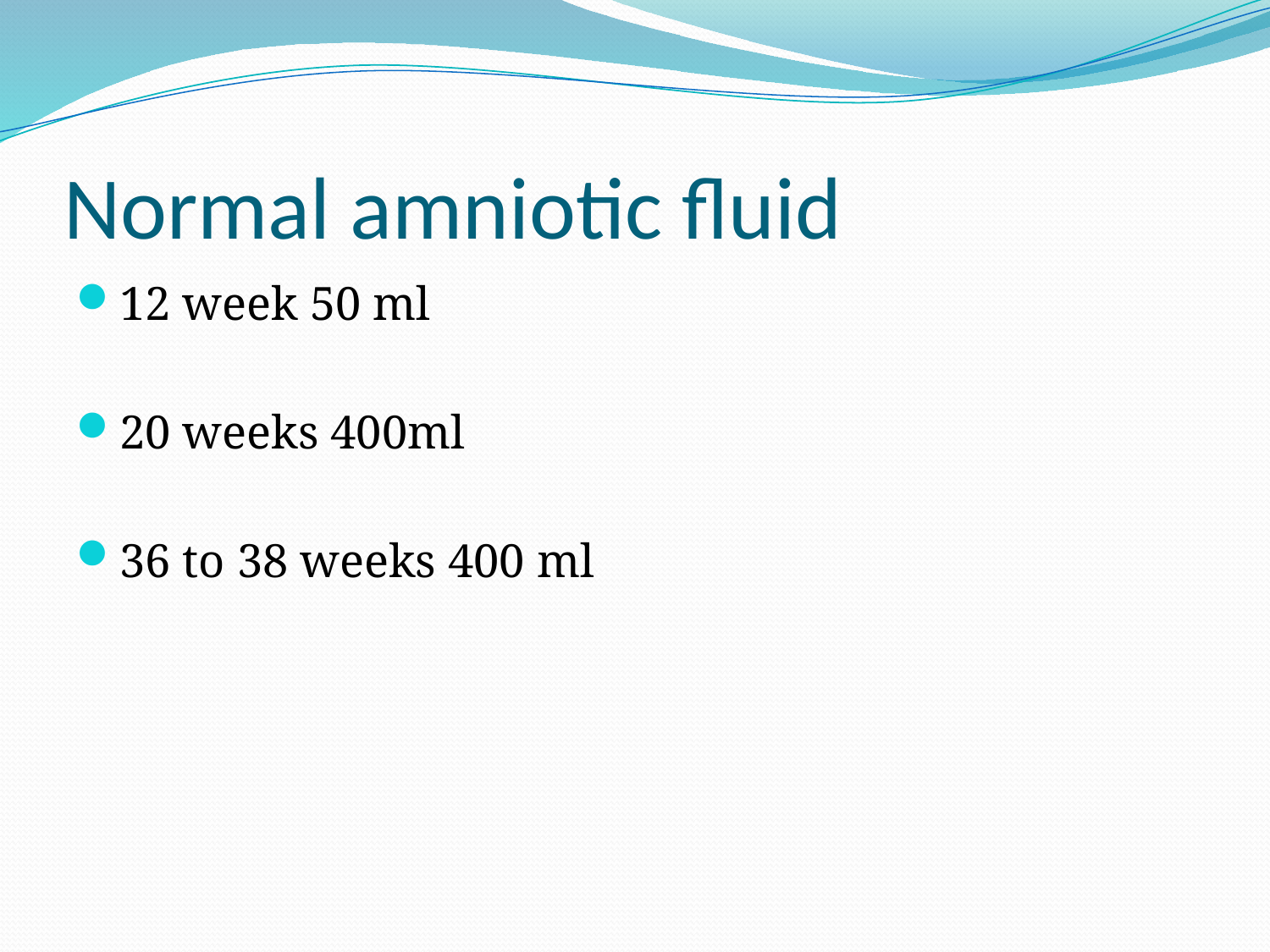

# Normal amniotic fluid
12 week 50 ml

20 weeks 400ml

36 to 38 weeks 400 ml